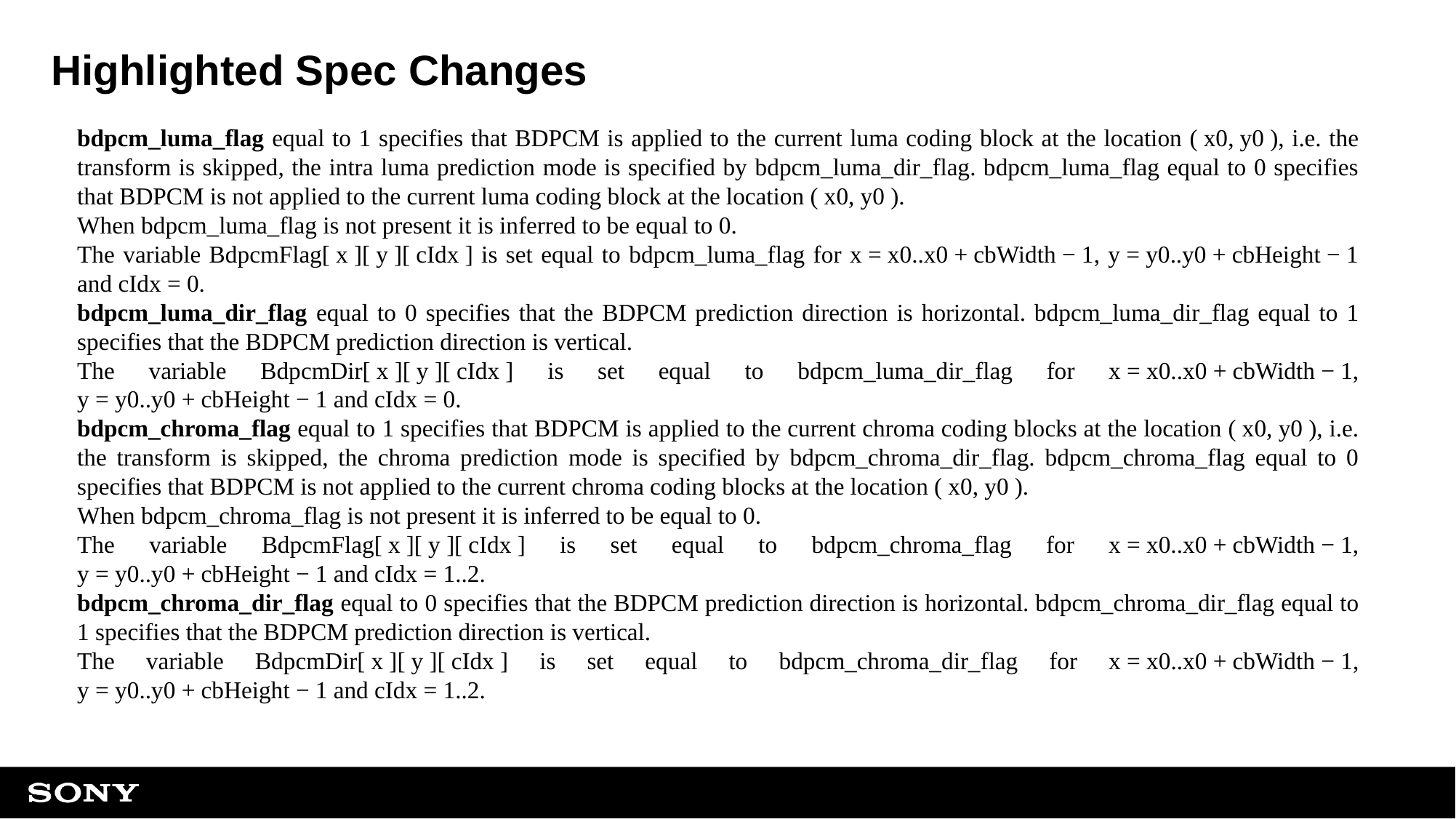

# Highlighted Spec Changes
bdpcm_luma_flag equal to 1 specifies that BDPCM is applied to the current luma coding block at the location ( x0, y0 ), i.e. the transform is skipped, the intra luma prediction mode is specified by bdpcm_luma_dir_flag. bdpcm_luma_flag equal to 0 specifies that BDPCM is not applied to the current luma coding block at the location ( x0, y0 ).
When bdpcm_luma_flag is not present it is inferred to be equal to 0.
The variable BdpcmFlag[ x ][ y ][ cIdx ] is set equal to bdpcm_luma_flag for x = x0..x0 + cbWidth − 1, y = y0..y0 + cbHeight − 1 and cIdx = 0.
bdpcm_luma_dir_flag equal to 0 specifies that the BDPCM prediction direction is horizontal. bdpcm_luma_dir_flag equal to 1 specifies that the BDPCM prediction direction is vertical.
The variable BdpcmDir[ x ][ y ][ cIdx ] is set equal to bdpcm_luma_dir_flag for x = x0..x0 + cbWidth − 1, y = y0..y0 + cbHeight − 1 and cIdx = 0.
bdpcm_chroma_flag equal to 1 specifies that BDPCM is applied to the current chroma coding blocks at the location ( x0, y0 ), i.e. the transform is skipped, the chroma prediction mode is specified by bdpcm_chroma_dir_flag. bdpcm_chroma_flag equal to 0 specifies that BDPCM is not applied to the current chroma coding blocks at the location ( x0, y0 ).
When bdpcm_chroma_flag is not present it is inferred to be equal to 0.
The variable BdpcmFlag[ x ][ y ][ cIdx ] is set equal to bdpcm_chroma_flag for x = x0..x0 + cbWidth − 1, y = y0..y0 + cbHeight − 1 and cIdx = 1..2.
bdpcm_chroma_dir_flag equal to 0 specifies that the BDPCM prediction direction is horizontal. bdpcm_chroma_dir_flag equal to 1 specifies that the BDPCM prediction direction is vertical.
The variable BdpcmDir[ x ][ y ][ cIdx ] is set equal to bdpcm_chroma_dir_flag for x = x0..x0 + cbWidth − 1, y = y0..y0 + cbHeight − 1 and cIdx = 1..2.